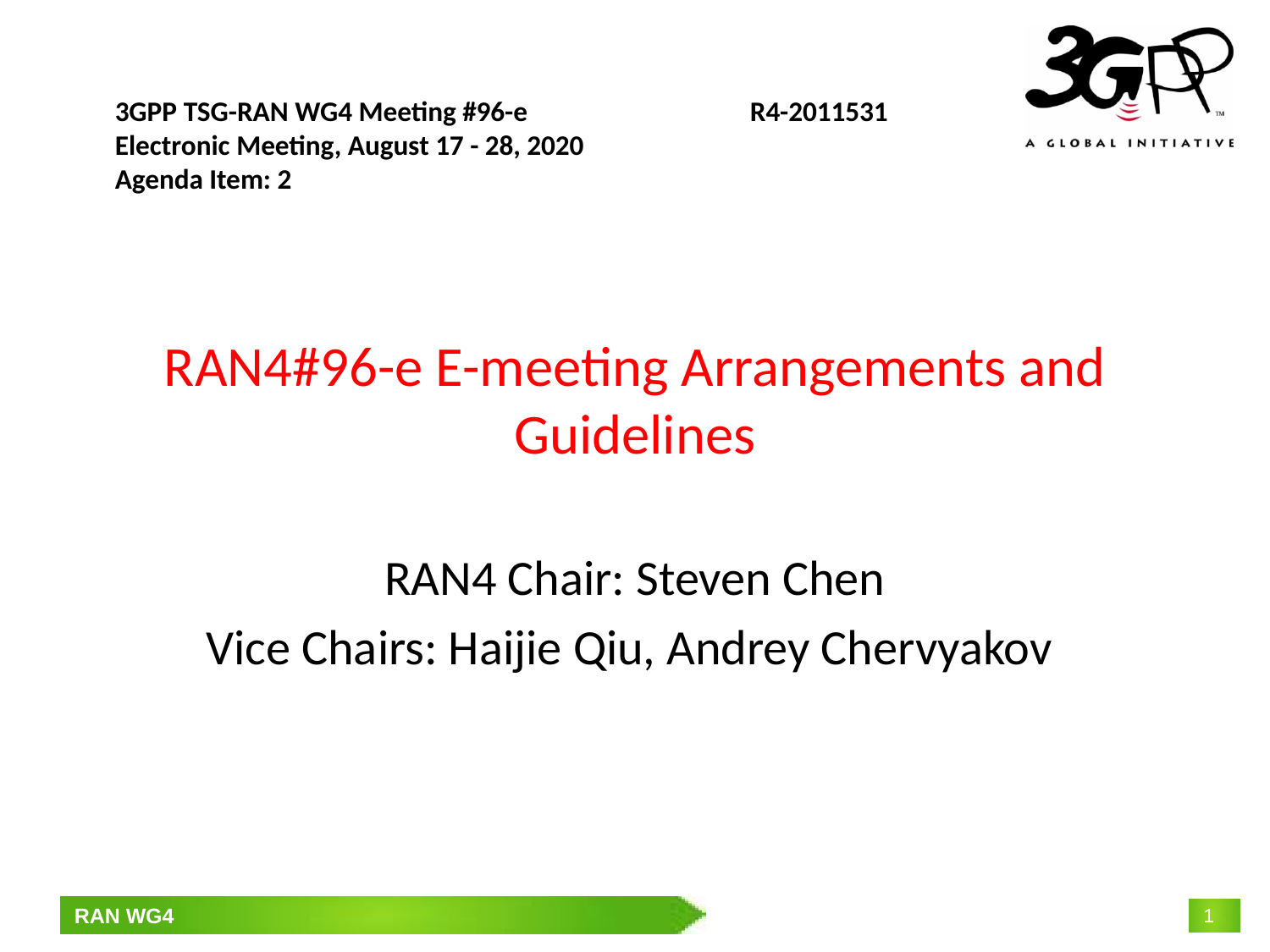

3GPP TSG-RAN WG4 Meeting #96-e		R4-2011531
Electronic Meeting, August 17 - 28, 2020
Agenda Item: 2

# RAN4#96-e E-meeting Arrangements and Guidelines
RAN4 Chair: Steven Chen
Vice Chairs: Haijie Qiu, Andrey Chervyakov